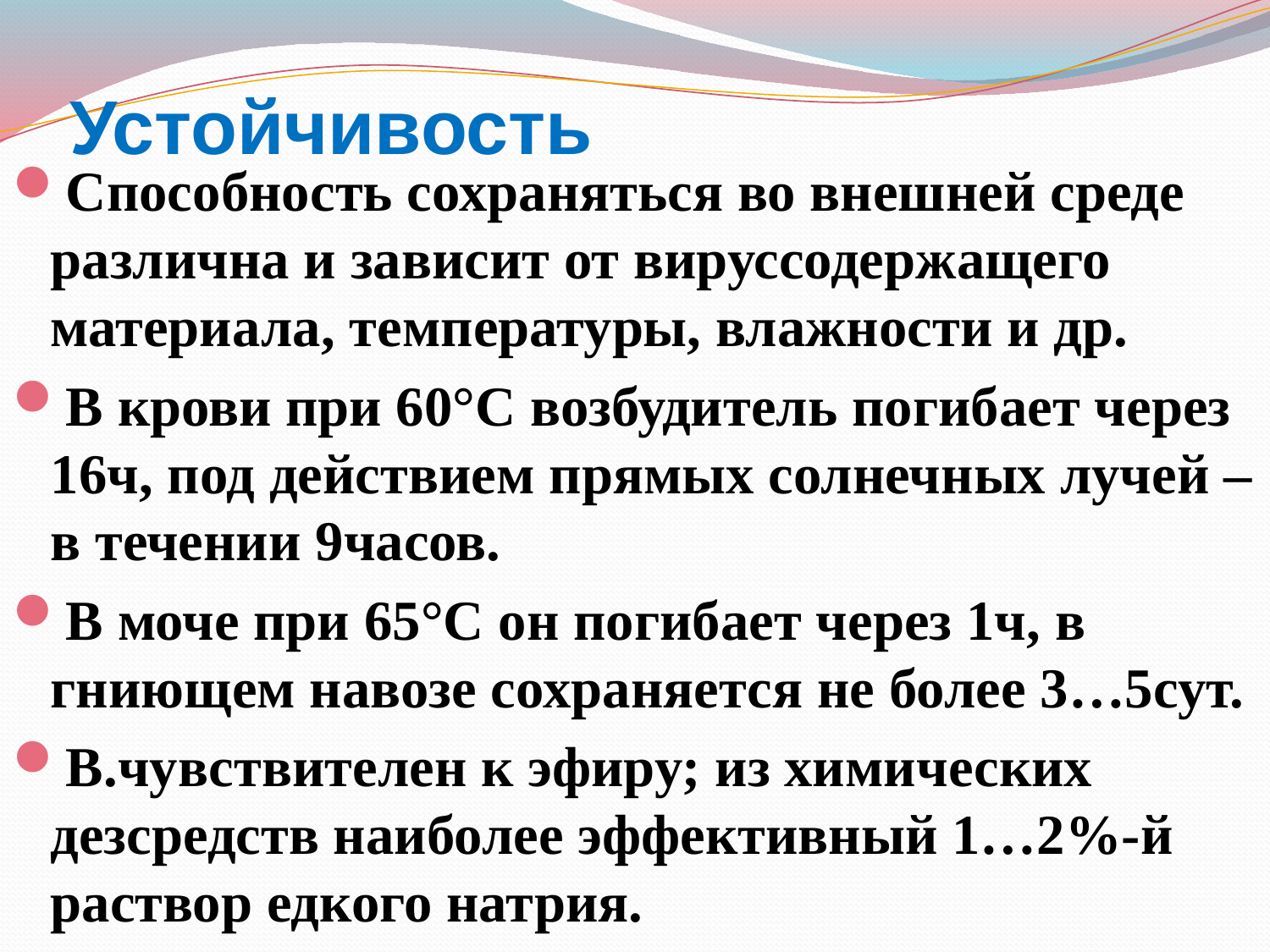

# Устойчивость
Способность сохраняться во внешней среде различна и зависит от вируссодержащего материала, температуры, влажности и др.
В крови при 60°С возбудитель погибает через 16ч, под действием прямых солнечных лучей – в течении 9часов.
В моче при 65°С он погибает через 1ч, в гниющем навозе сохраняется не более 3…5сут.
В.чувствителен к эфиру; из химических дезсредств наиболее эффективный 1…2%-й раствор едкого натрия.